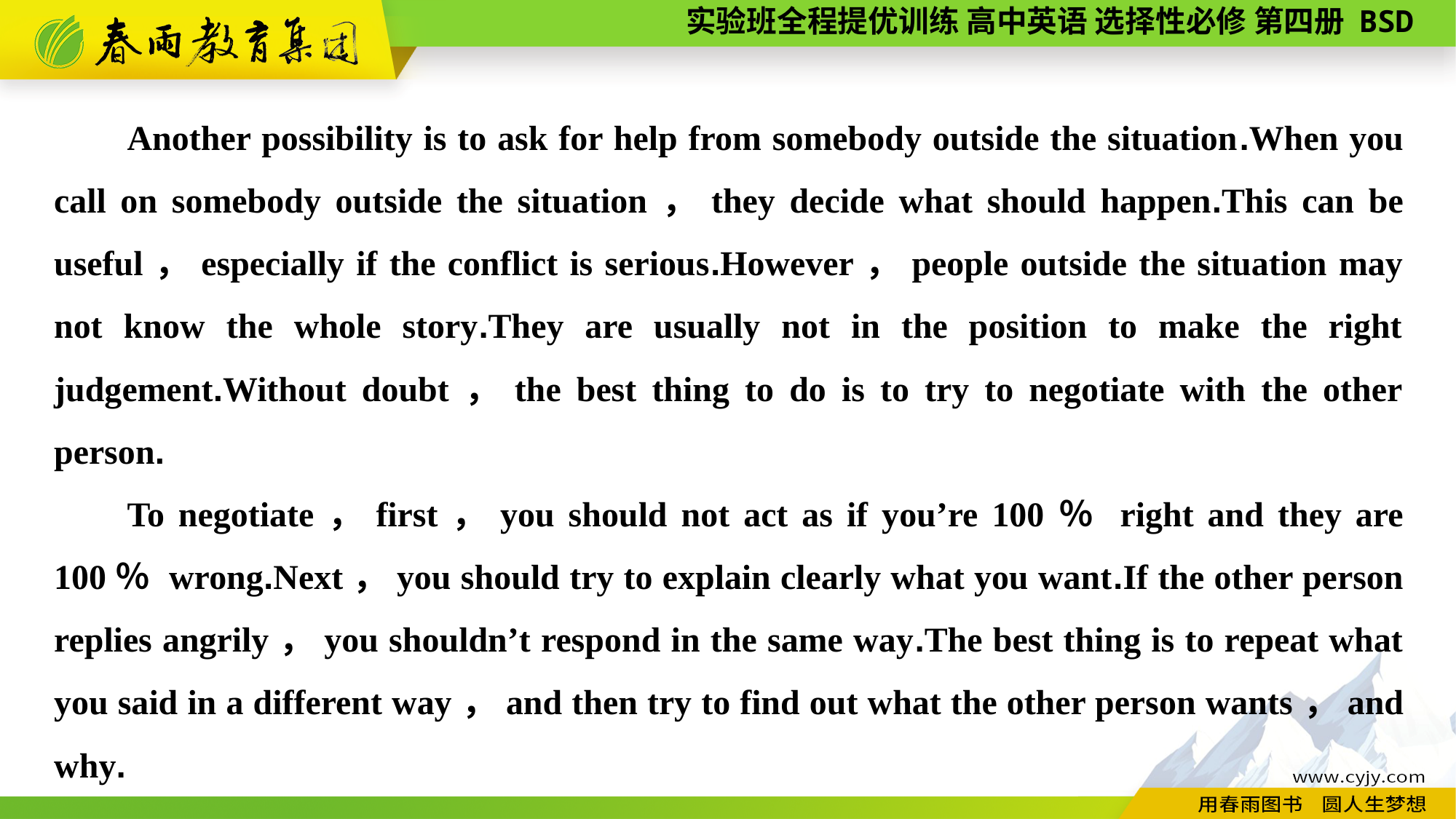

Another possibility is to ask for help from somebody outside the situation.When you call on somebody outside the situation，they decide what should happen.This can be useful，especially if the conflict is serious.However，people outside the situation may not know the whole story.They are usually not in the position to make the right judgement.Without doubt，the best thing to do is to try to negotiate with the other person.
To negotiate，first，you should not act as if you’re 100％ right and they are 100％ wrong.Next，you should try to explain clearly what you want.If the other person replies angrily，you shouldn’t respond in the same way.The best thing is to repeat what you said in a different way，and then try to find out what the other person wants，and why.